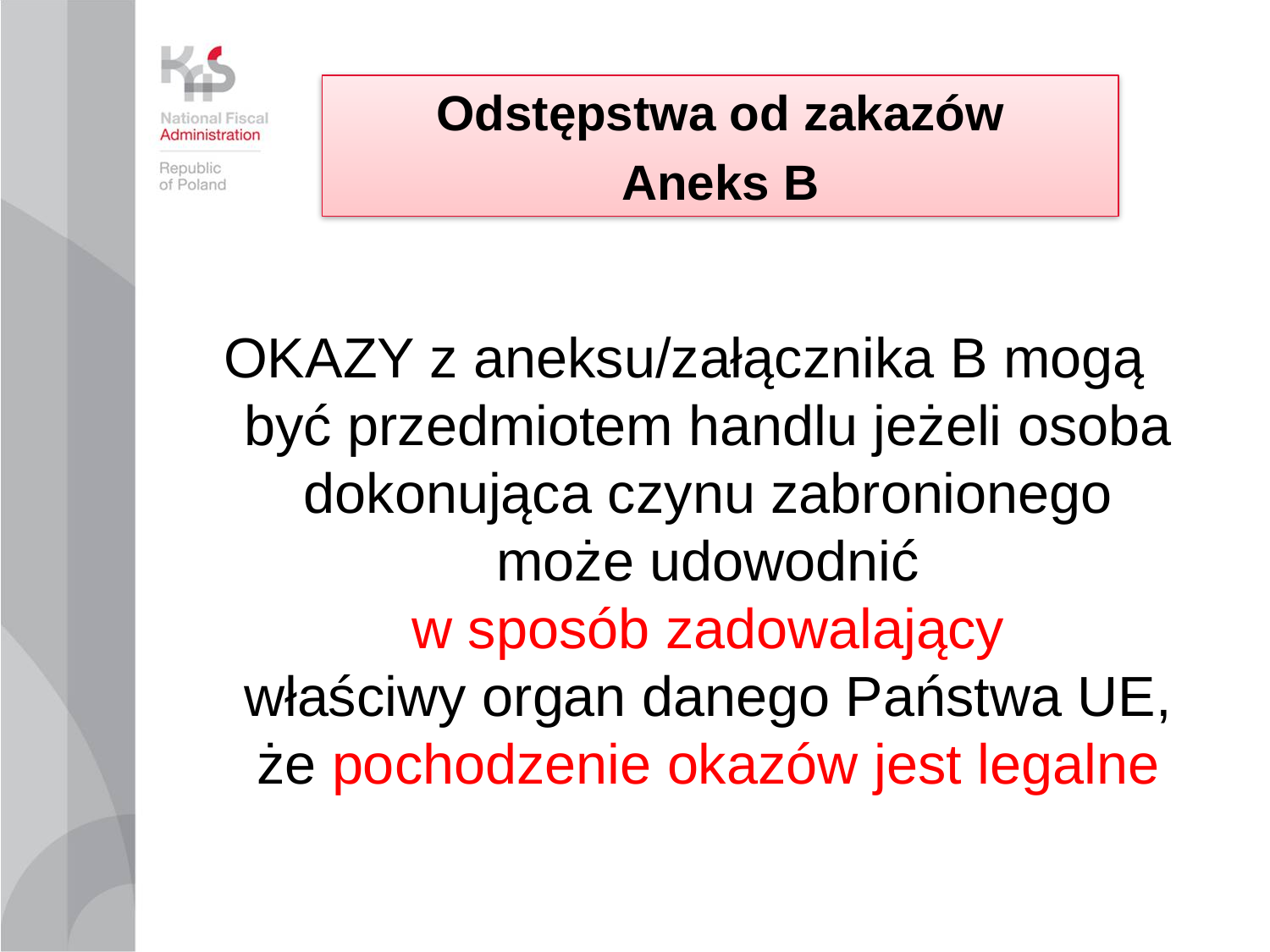

Odstępstwa od zakazów
Aneks B
OKAZY z aneksu/załącznika B mogą być przedmiotem handlu jeżeli osoba dokonująca czynu zabronionego może udowodnić
w sposób zadowalający
właściwy organ danego Państwa UE,
że pochodzenie okazów jest legalne